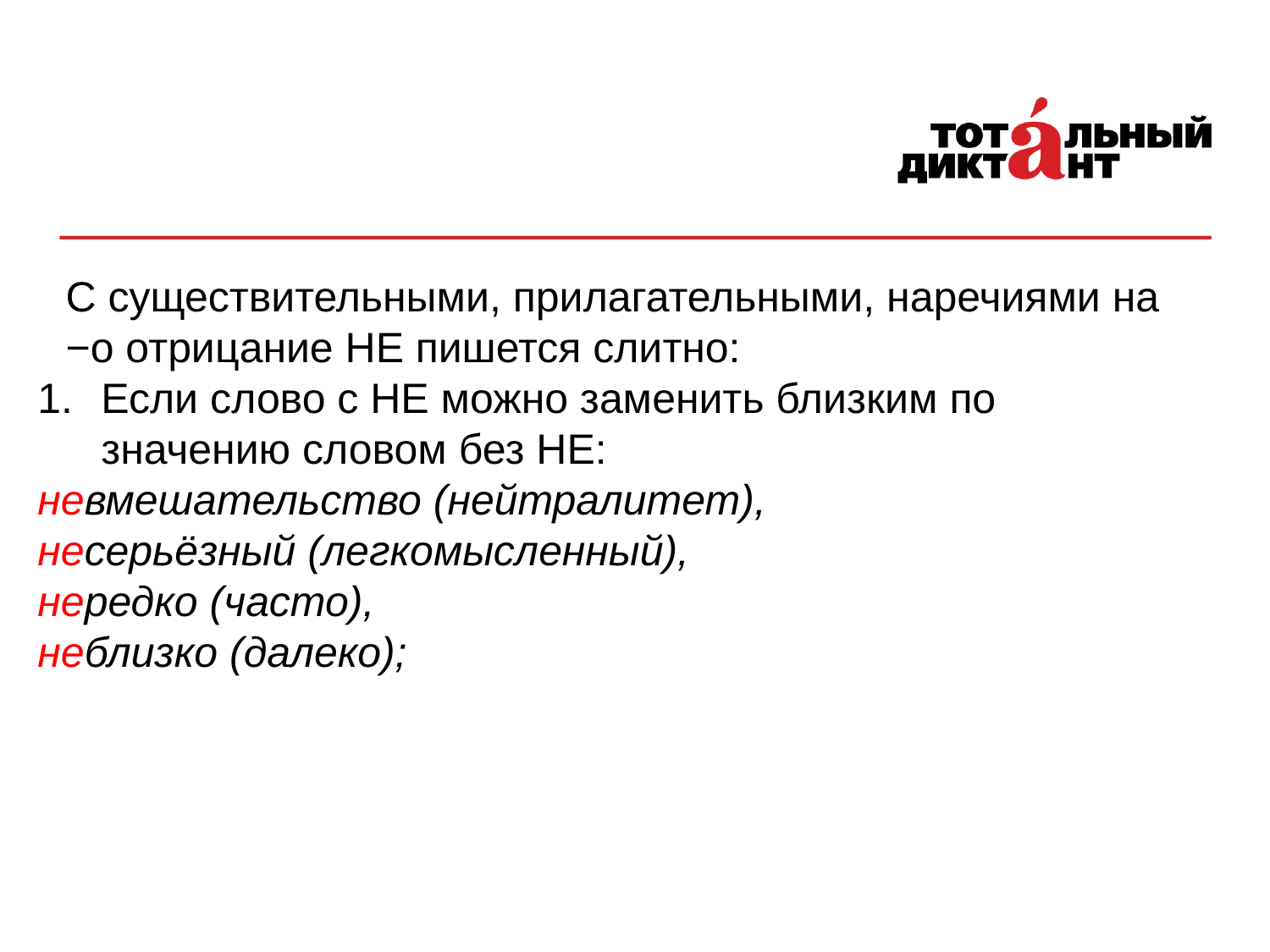

С существительными, прилагательными, наречиями на −о отрицание НЕ пишется слитно:
Если слово с НЕ можно заменить близким по значению словом без НЕ:
невмешательство (нейтралитет),
несерьёзный (легкомысленный),
нередко (часто),
неблизко (далеко);